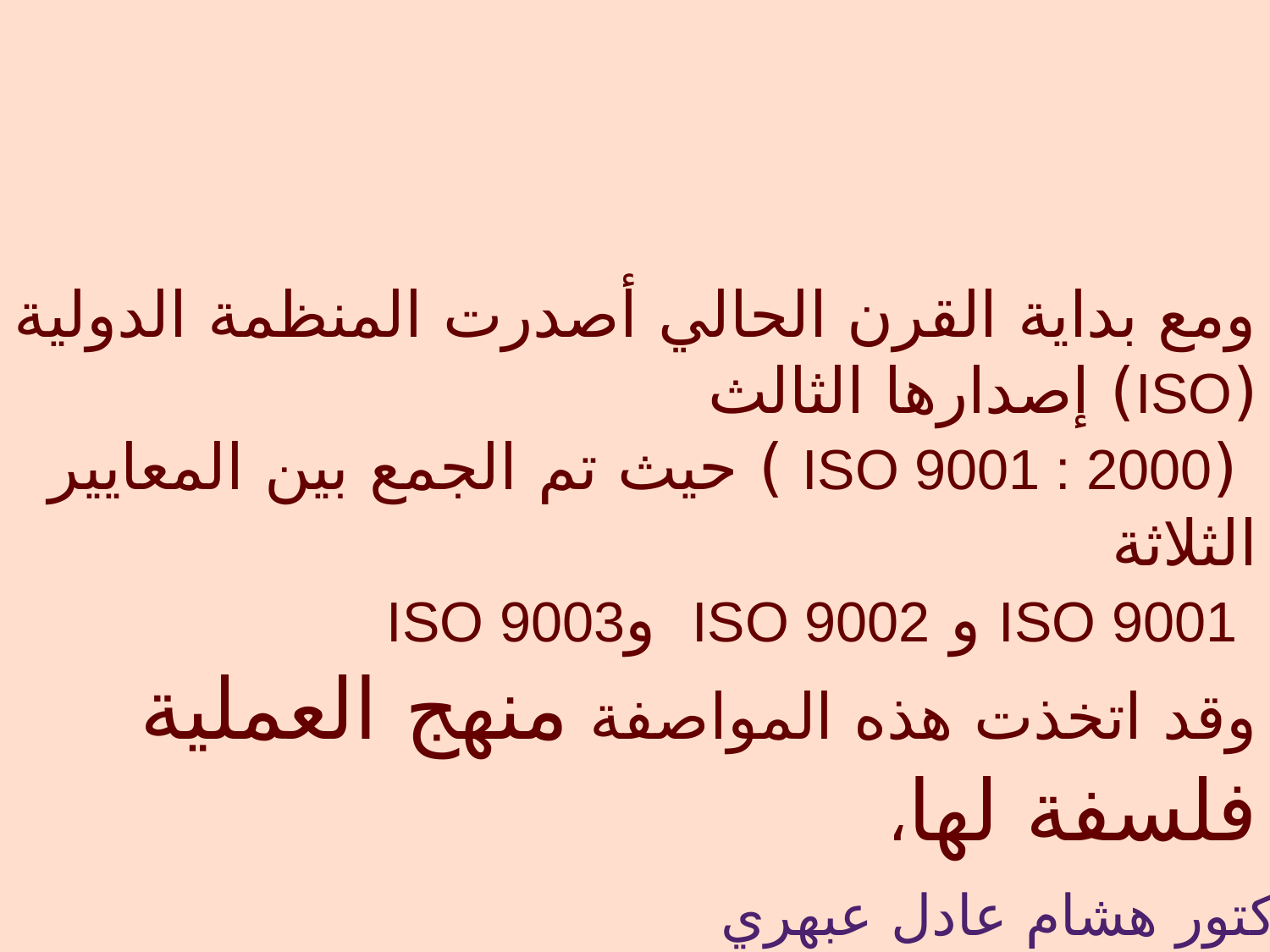

ومع بداية القرن الحالي أصدرت المنظمة الدولية (ISO) إصدارها الثالث
 (ISO 9001 : 2000 ) حيث تم الجمع بين المعايير الثلاثة
 ISO 9001 و ISO 9002  وISO 9003
وقد اتخذت هذه المواصفة منهج العملية فلسفة لها،
الدكتور هشام عادل عبهري